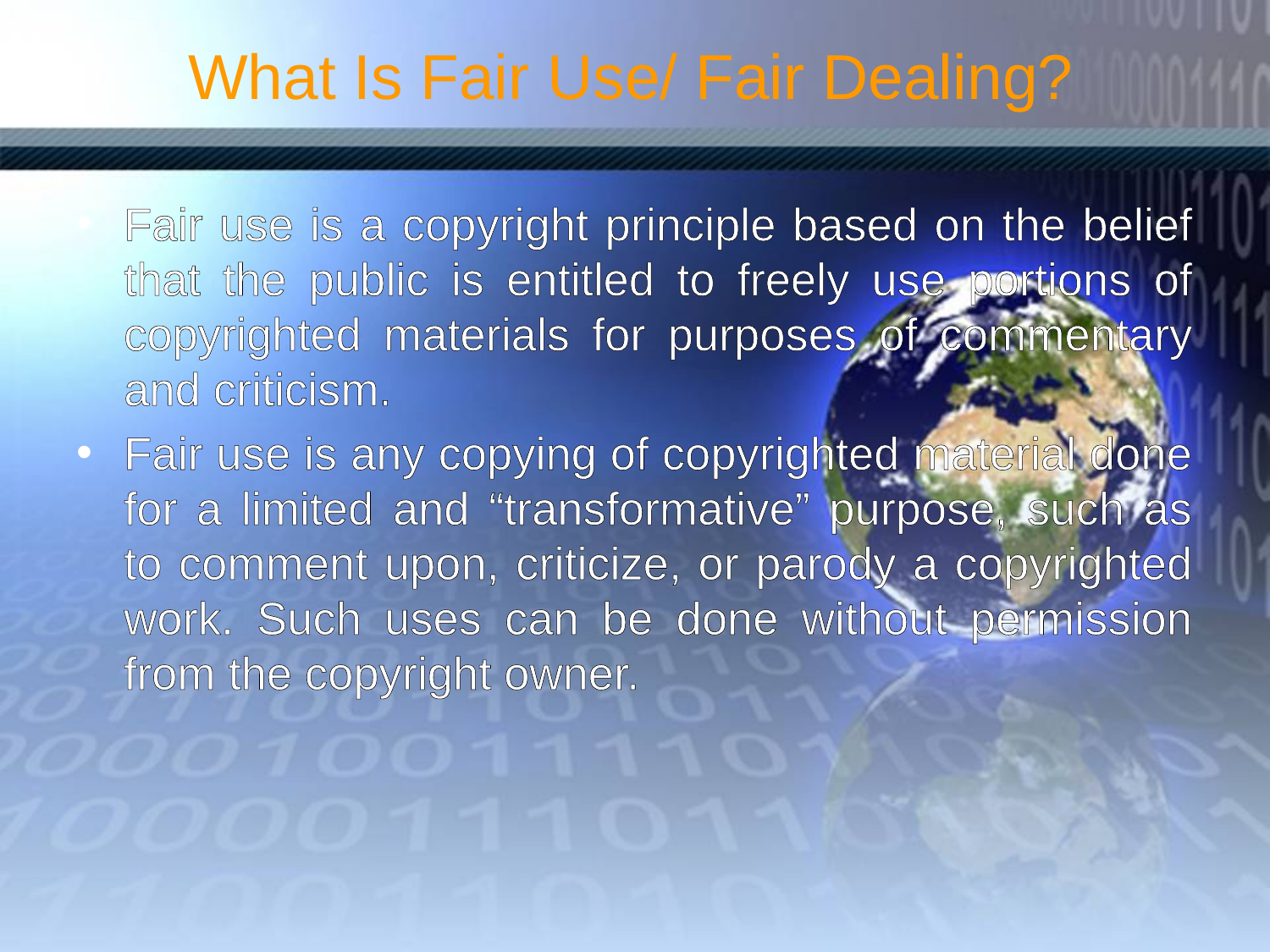

# What Is Fair Use/ Fair Dealing?
Fair use is a copyright principle based on the belief that the public is entitled to freely use portions of copyrighted materials for purposes of commentary and criticism.
Fair use is any copying of copyrighted material done for a limited and “transformative” purpose, such as to comment upon, criticize, or parody a copyrighted work. Such uses can be done without permission from the copyright owner.